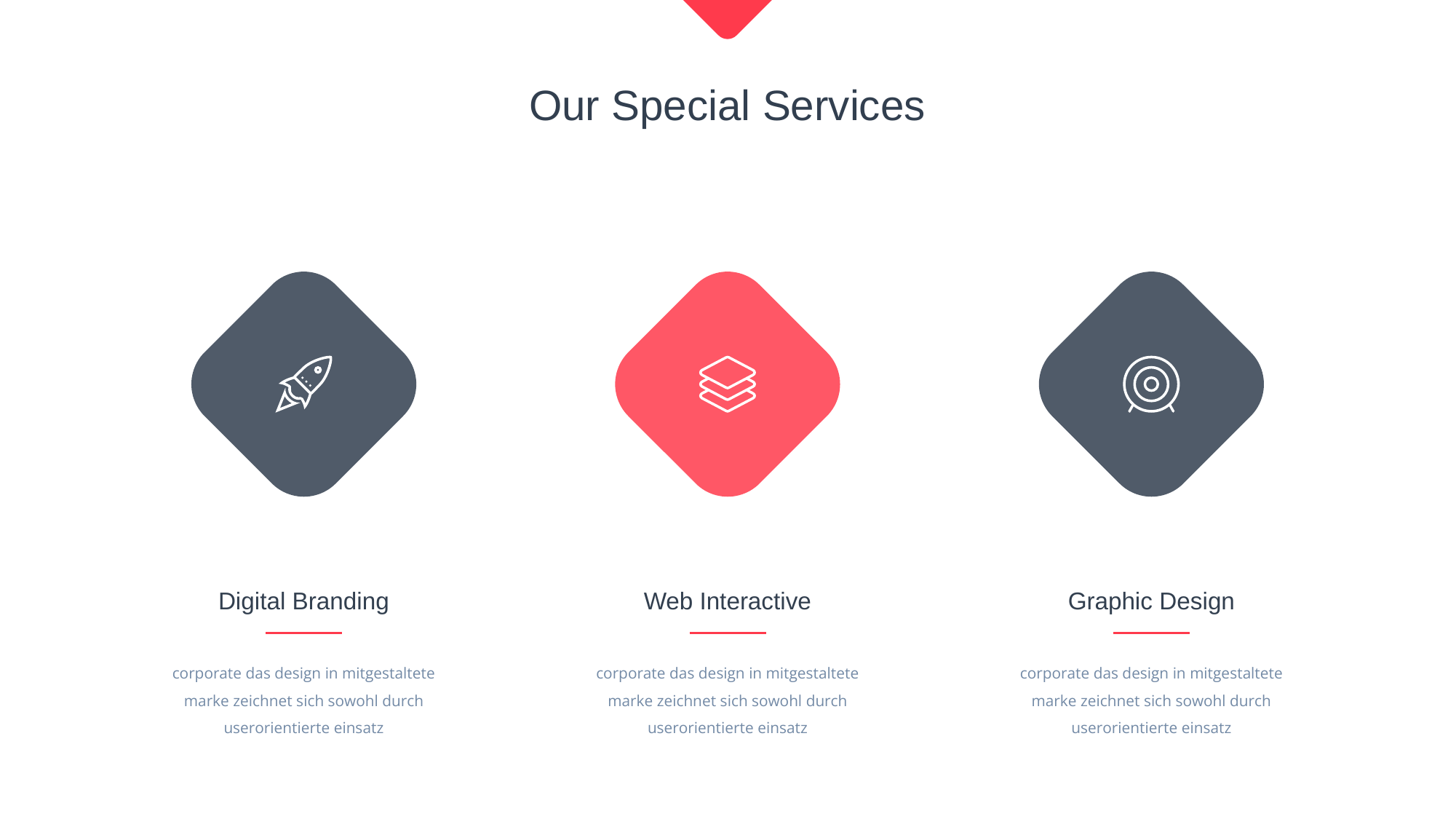

Our Special Services

Digital Branding
Web Interactive
Graphic Design
corporate das design in mitgestaltete marke zeichnet sich sowohl durch userorientierte einsatz
corporate das design in mitgestaltete marke zeichnet sich sowohl durch userorientierte einsatz
corporate das design in mitgestaltete marke zeichnet sich sowohl durch userorientierte einsatz